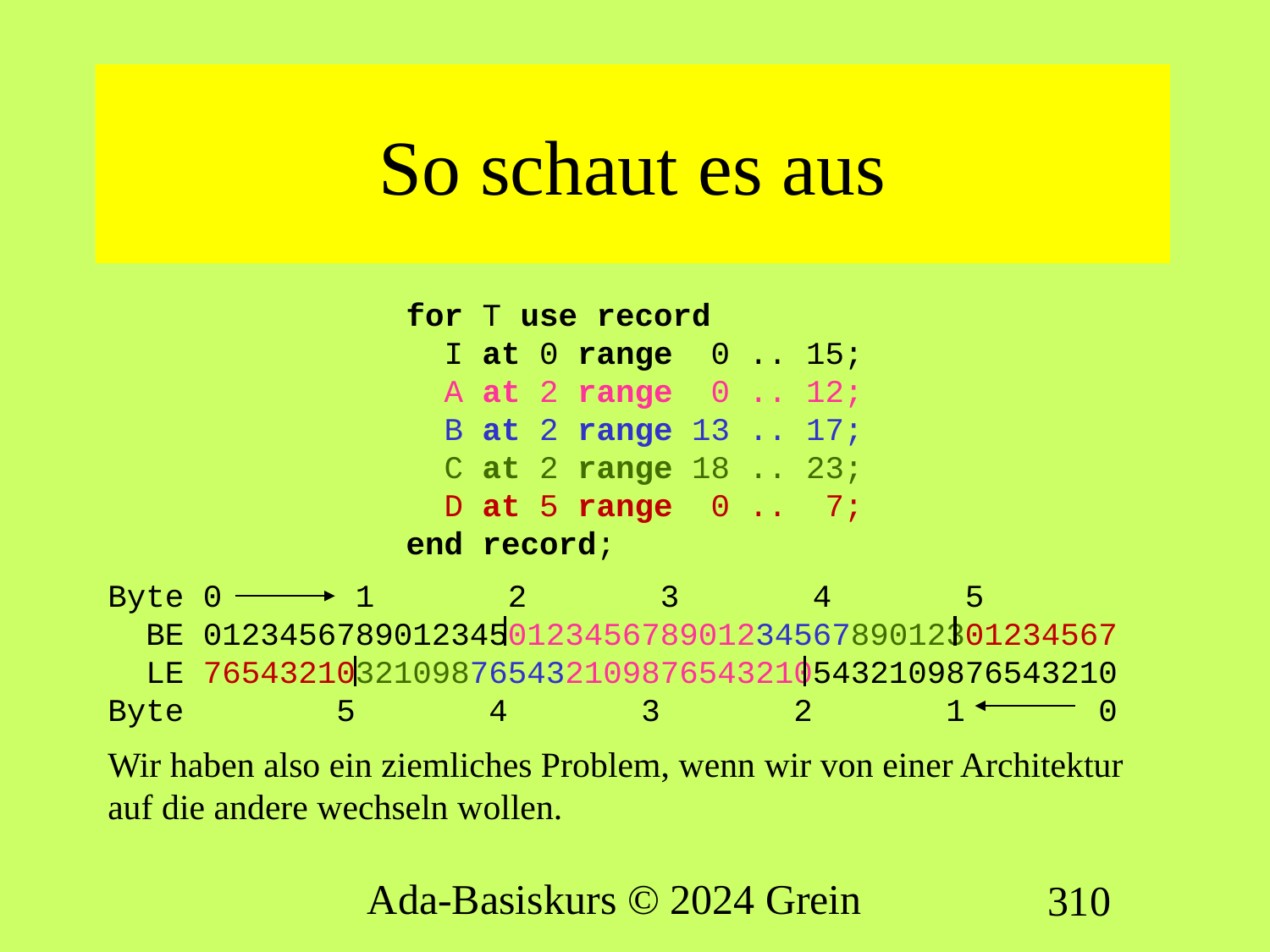

# So schaut es aus
for T use record
  I at 0 range  0 .. 15;
  A at 2 range  0 .. 12;
  B at 2 range 13 .. 17;
  C at 2 range 18 .. 23;
  D at 5 range  0 ..  7;
end record;
Byte 0       1       2       3       4       5
  BE 012345678901234501234567890123456789012301234567
  LE 765432103210987654321098765432105432109876543210
Byte        5       4       3       2       1       0
Wir haben also ein ziemliches Problem, wenn wir von einer Architektur auf die andere wechseln wollen.
Ada-Basiskurs © 2024 Grein
310